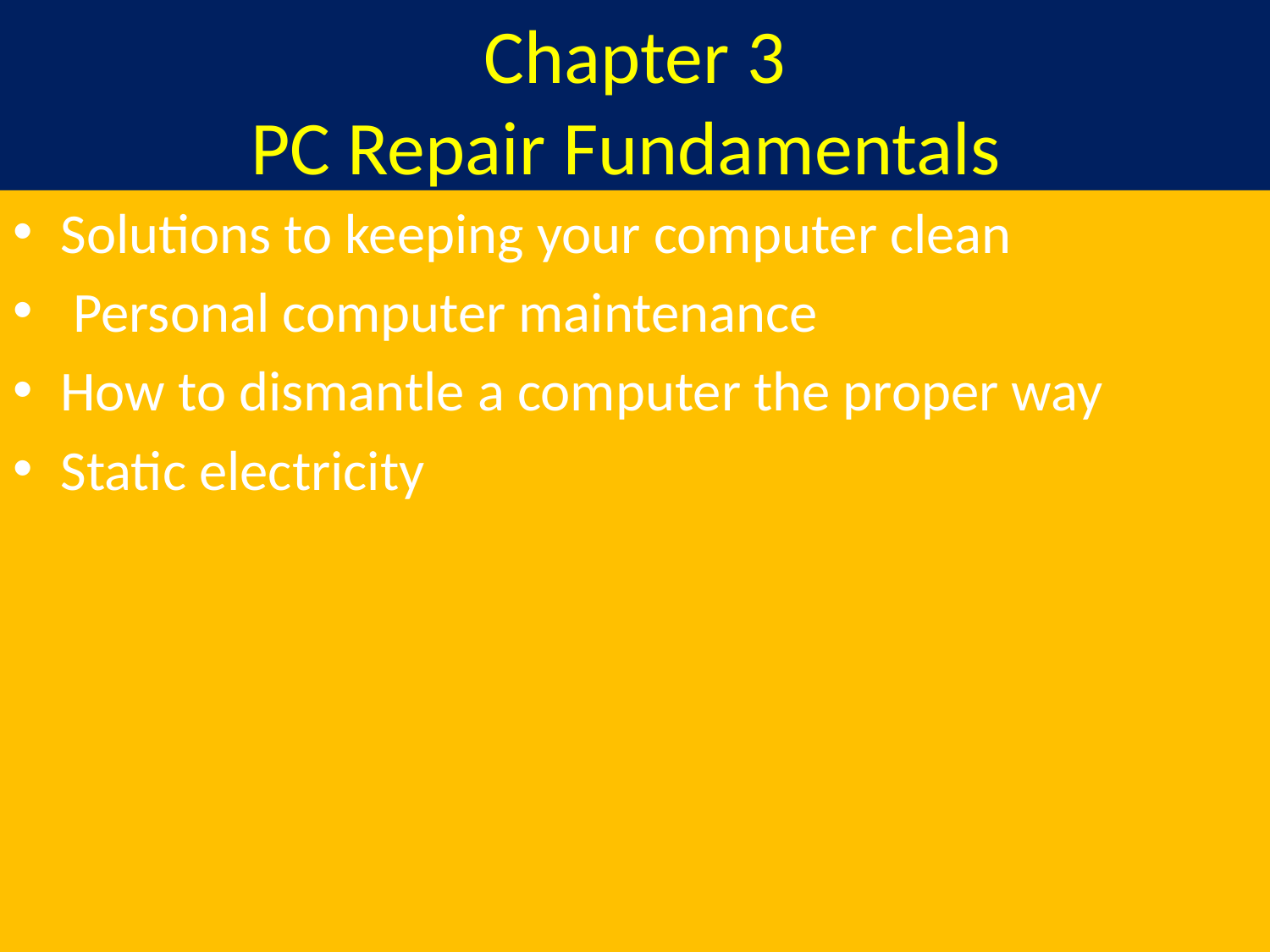

# Chapter 3 PC Repair Fundamentals
Solutions to keeping your computer clean
 Personal computer maintenance
How to dismantle a computer the proper way
Static electricity